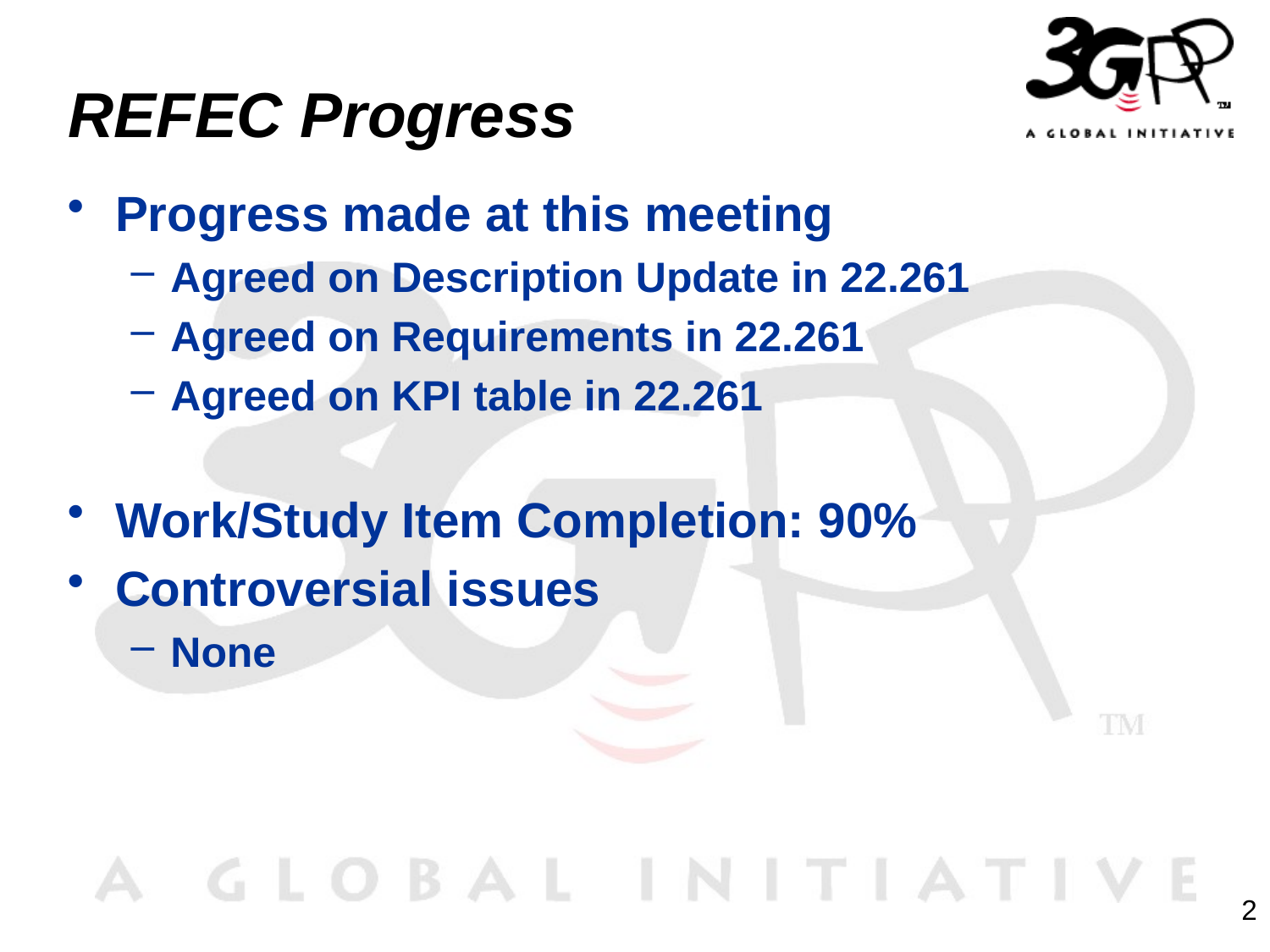

# REFEC Progress
Progress made at this meeting
Agreed on Description Update in 22.261
Agreed on Requirements in 22.261
Agreed on KPI table in 22.261

Work/Study Item Completion: 90%
Controversial issues
None
2